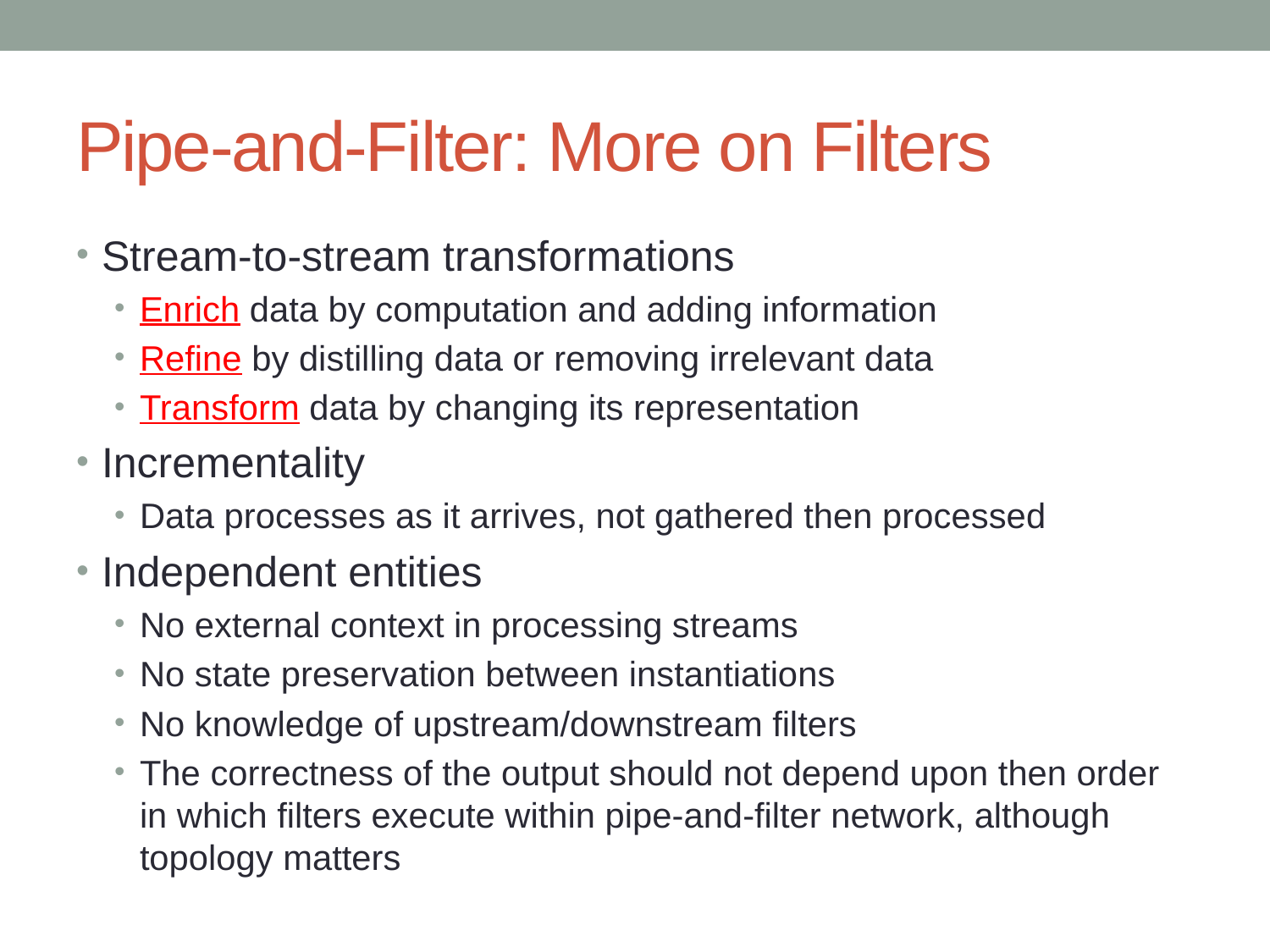

# Pipe-and-Filter: More on Filters
Stream-to-stream transformations
Enrich data by computation and adding information
Refine by distilling data or removing irrelevant data
Transform data by changing its representation
Incrementality
Data processes as it arrives, not gathered then processed
Independent entities
No external context in processing streams
No state preservation between instantiations
No knowledge of upstream/downstream filters
The correctness of the output should not depend upon then order in which filters execute within pipe-and-filter network, although topology matters